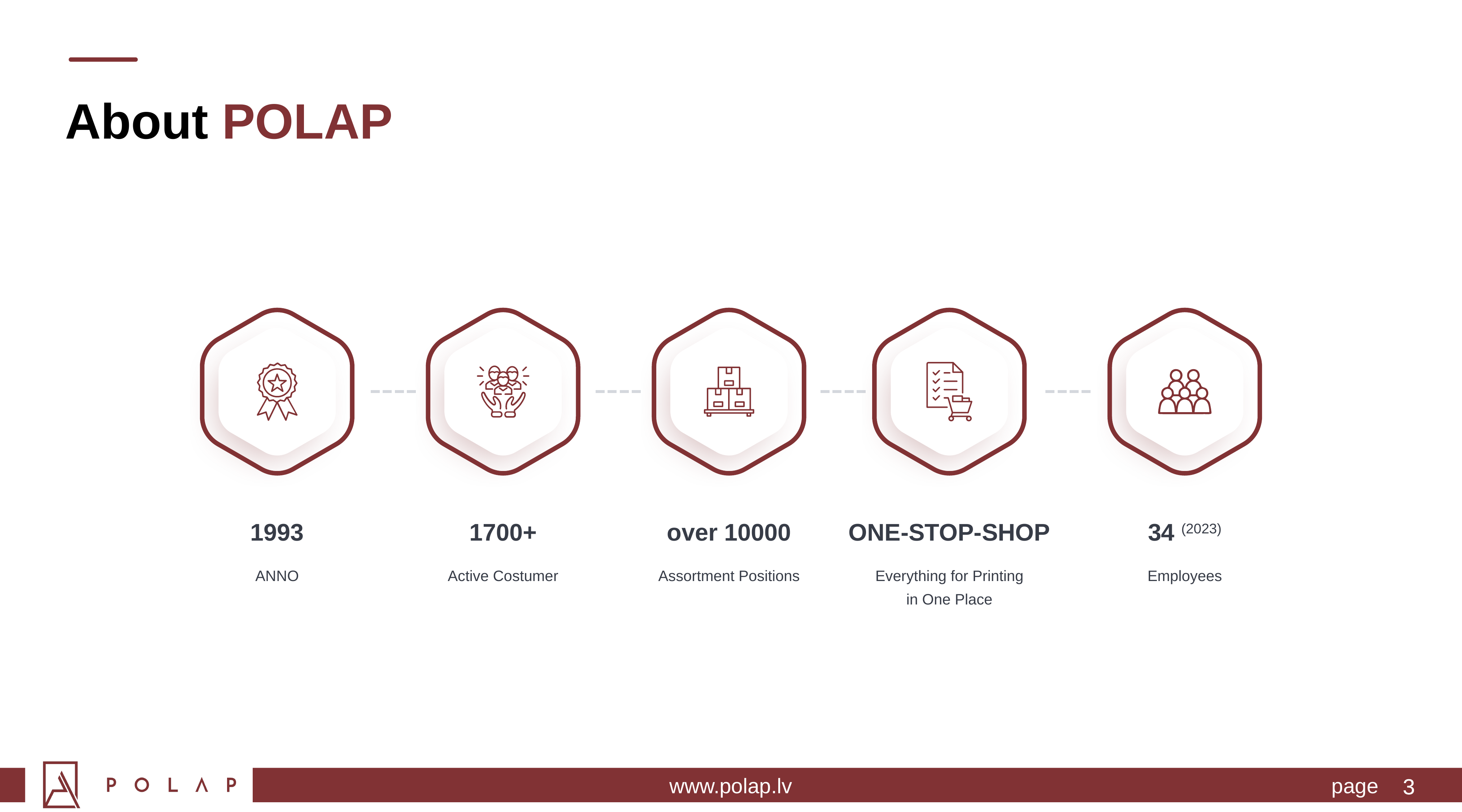

About POLAP

1993
ANNO

1700+
Active Costumer

over 10000
Assortment Positions

ONE-STOP-SHOP
Everything for Printing in One Place

34 (2023)
Employees
3